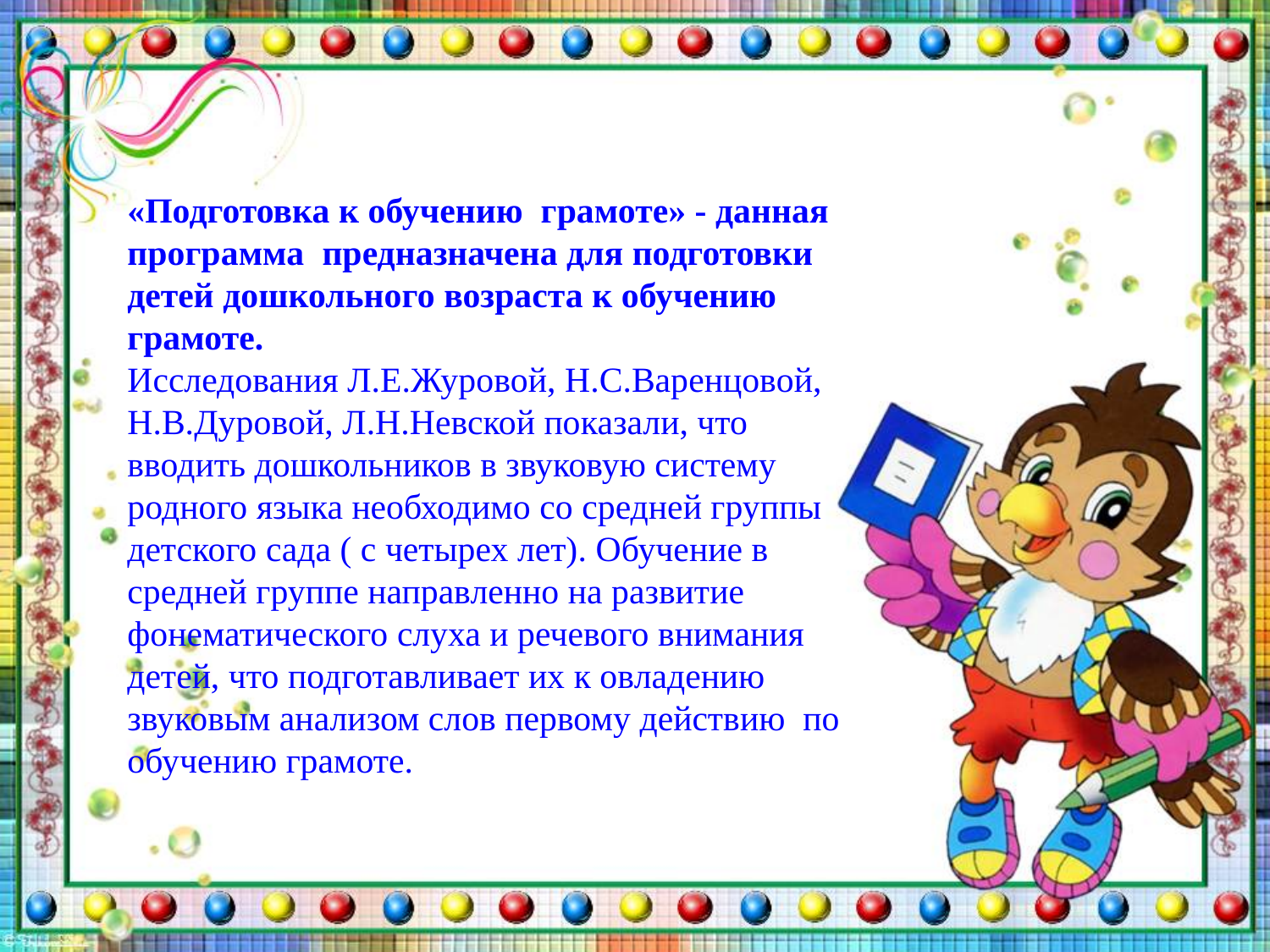

«Подготовка к обучению  грамоте» - данная программа  предназначена для подготовки детей дошкольного возраста к обучению грамоте.
Исследования Л.Е.Журовой, Н.С.Варенцовой, Н.В.Дуровой, Л.Н.Невской показали, что  вводить дошкольников в звуковую систему родного языка необходимо со средней группы детского сада ( с четырех лет). Обучение в средней группе направленно на развитие фонематического слуха и речевого внимания детей, что подготавливает их к овладению звуковым анализом слов первому действию  по обучению грамоте.